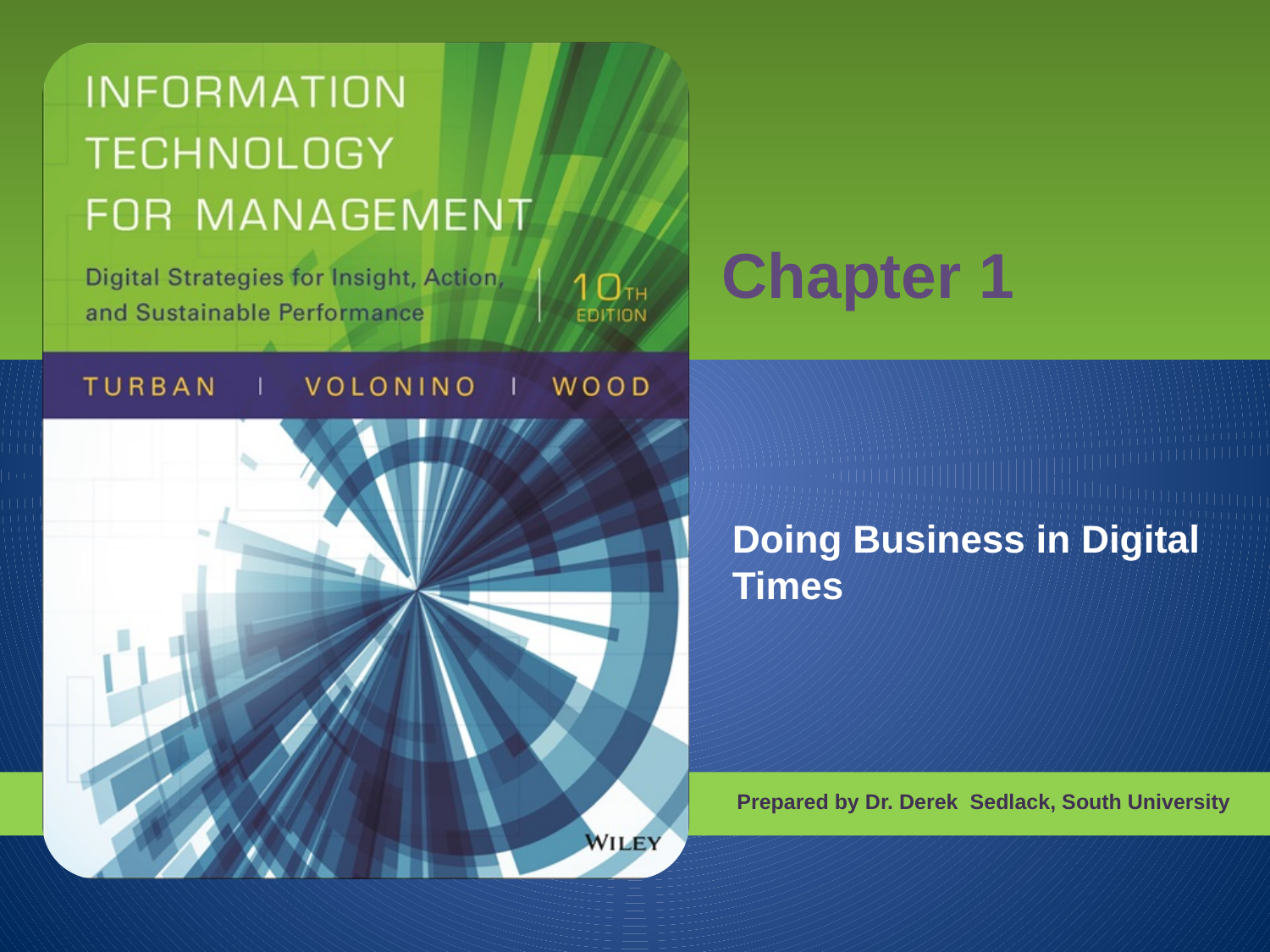

# Chapter 1
Doing Business in Digital Times